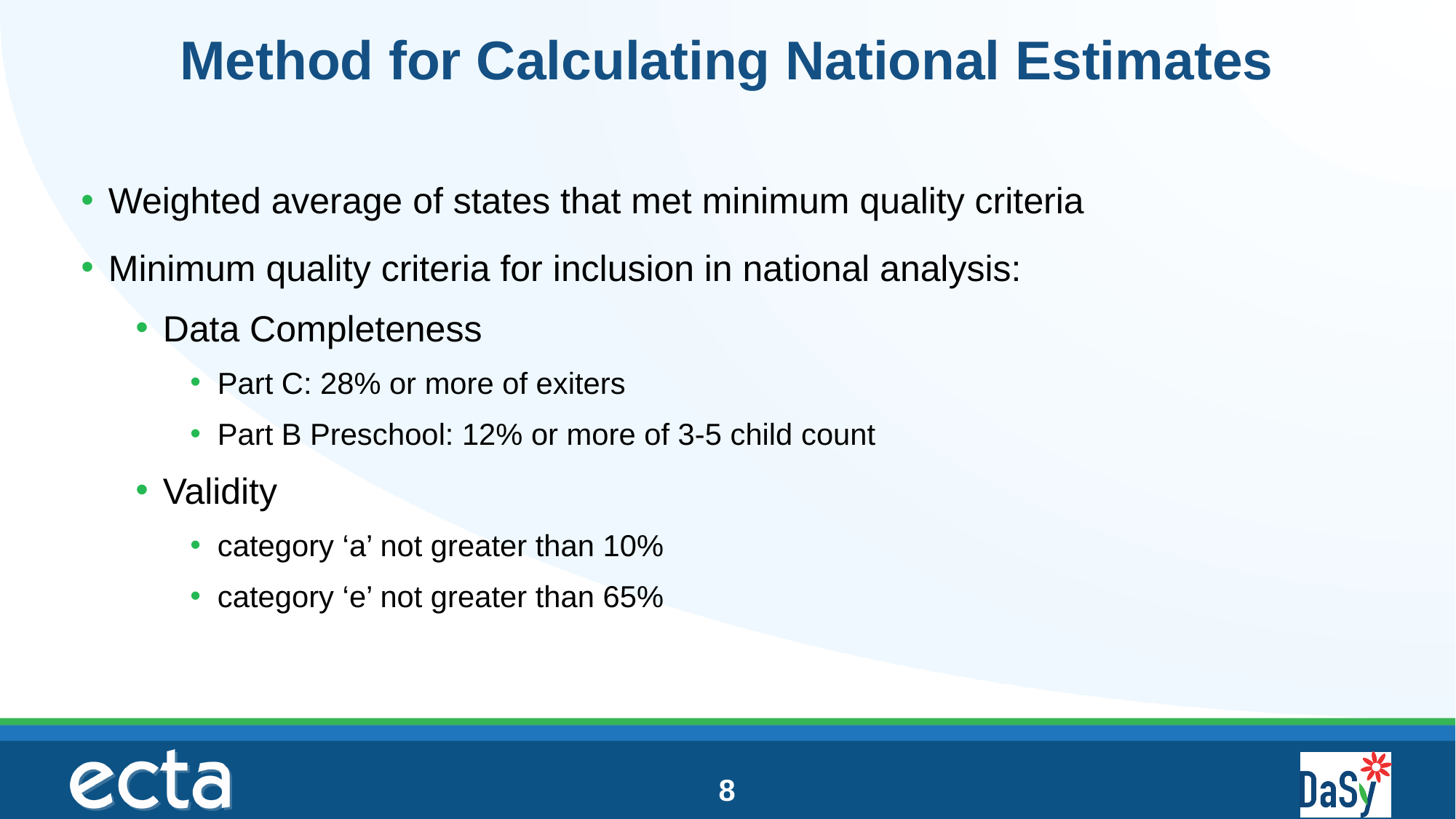

# Method for Calculating National Estimates
Weighted average of states that met minimum quality criteria
Minimum quality criteria for inclusion in national analysis:
Data Completeness
Part C: 28% or more of exiters
Part B Preschool: 12% or more of 3-5 child count
Validity
category ‘a’ not greater than 10%
category ‘e’ not greater than 65%
8